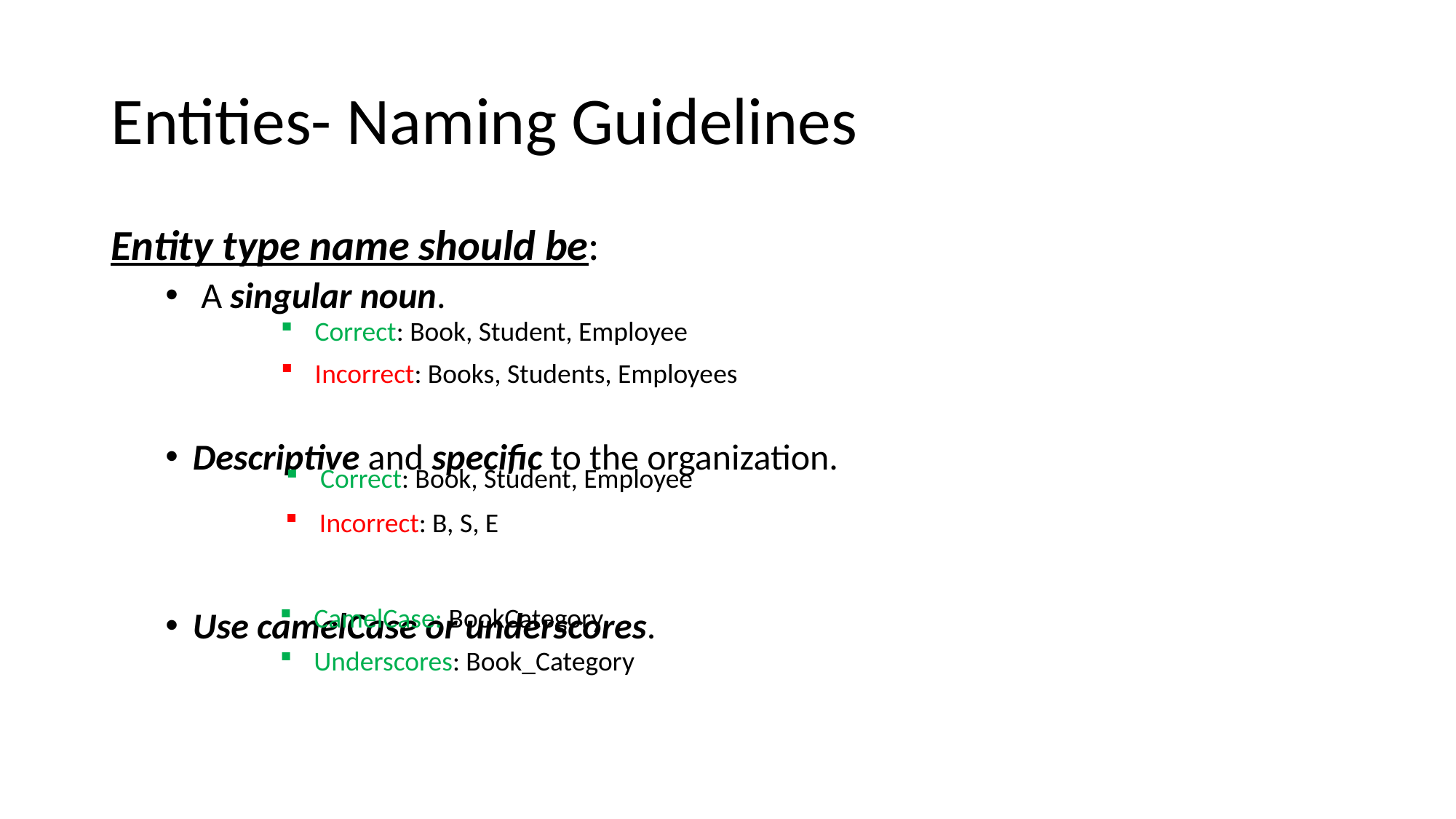

# Entities- Naming Guidelines
Entity type name should be:
 A singular noun.

Descriptive and specific to the organization.

Use camelCase or underscores.

Correct: Book, Student, Employee
Incorrect: Books, Students, Employees
Correct: Book, Student, Employee
Incorrect: B, S, E
CamelCase: BookCategory
Underscores: Book_Category